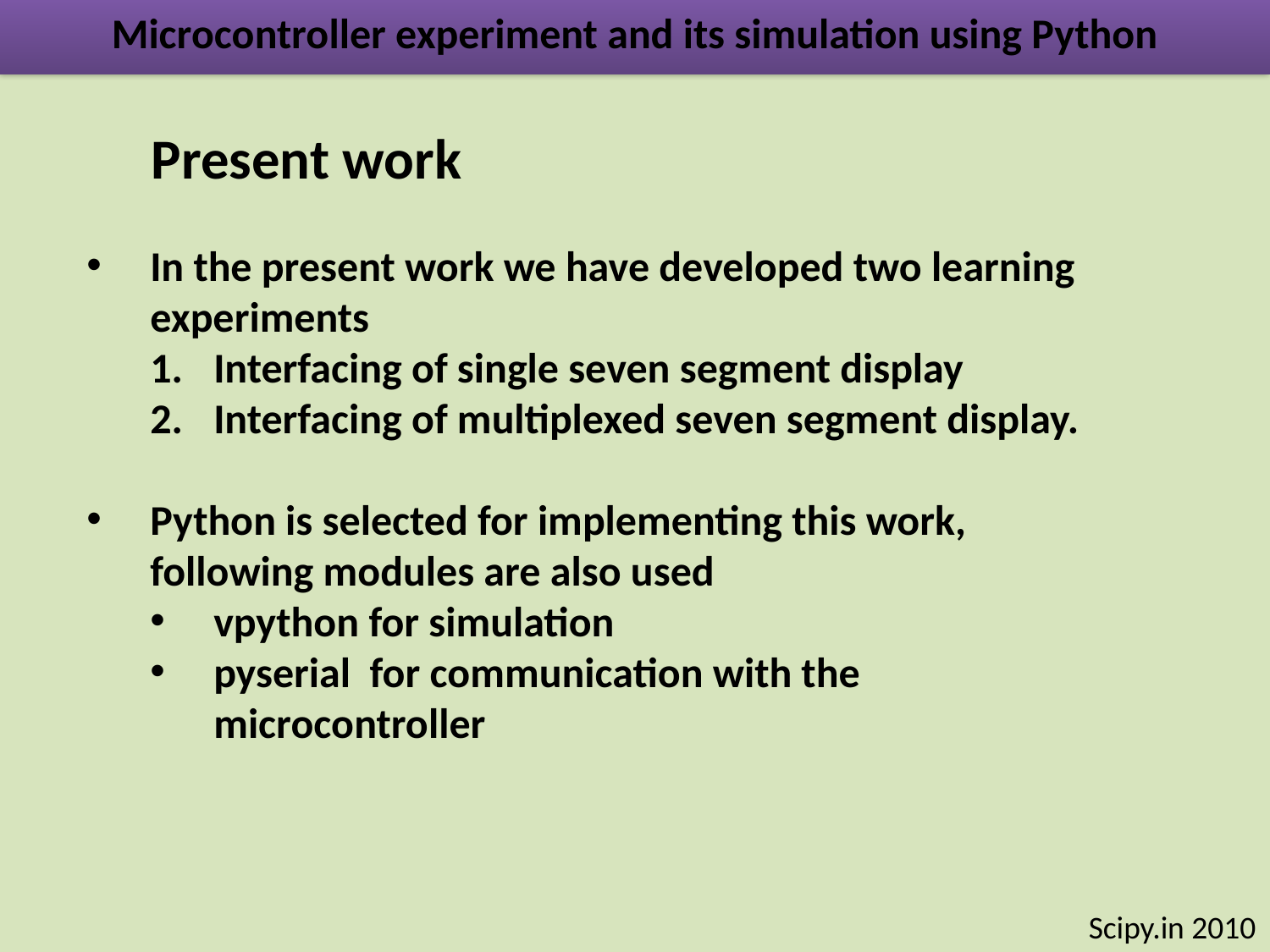

Microcontroller experiment and its simulation using Python
Present work
In the present work we have developed two learning experiments
Interfacing of single seven segment display
Interfacing of multiplexed seven segment display.

Python is selected for implementing this work, following modules are also used
vpython for simulation
pyserial  for communication with the microcontroller

Scipy.in 2010